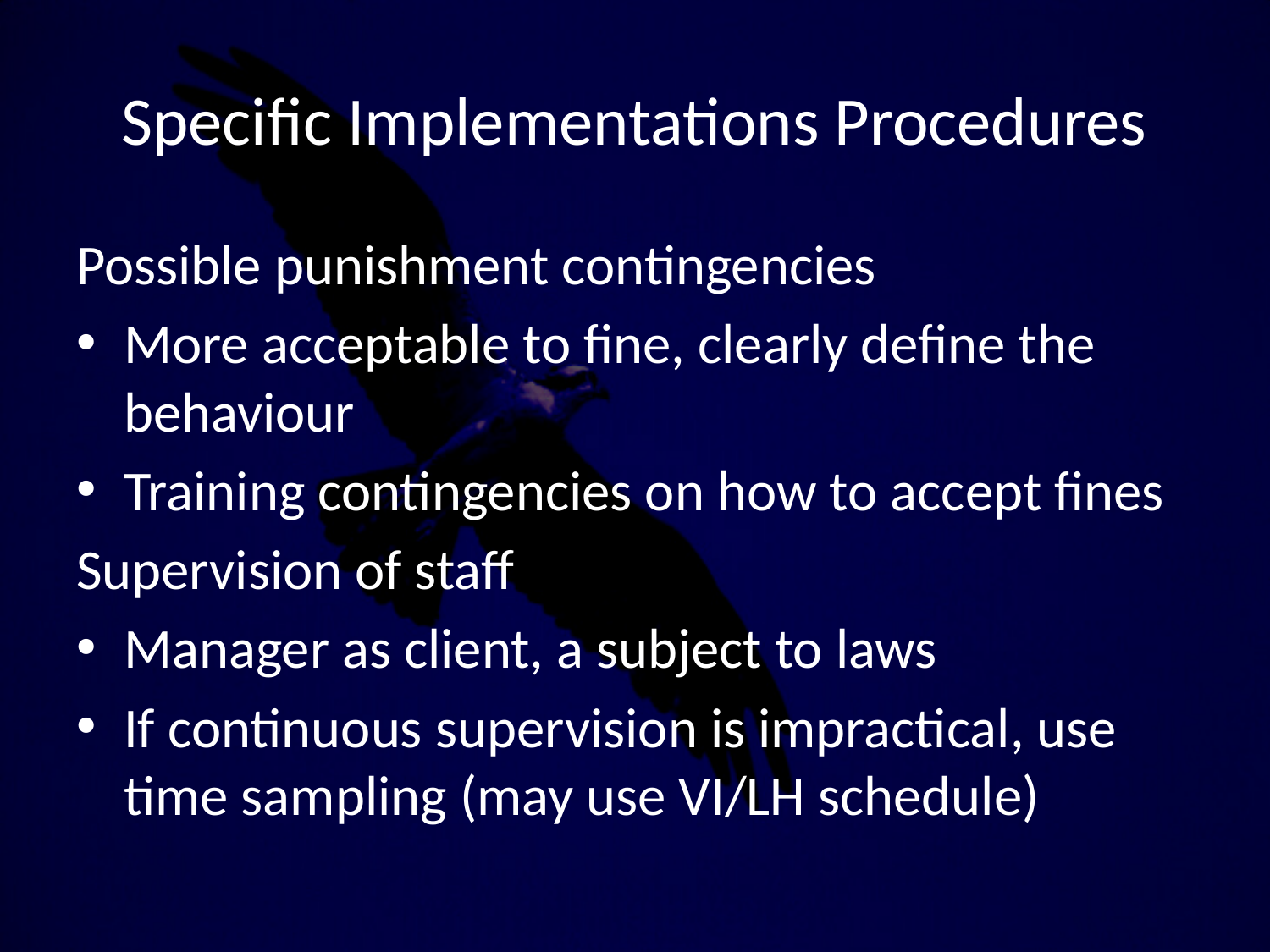

# Specific Implementations Procedures
Possible punishment contingencies
More acceptable to fine, clearly define the behaviour
Training contingencies on how to accept fines
Supervision of staff
Manager as client, a subject to laws
If continuous supervision is impractical, use time sampling (may use VI/LH schedule)